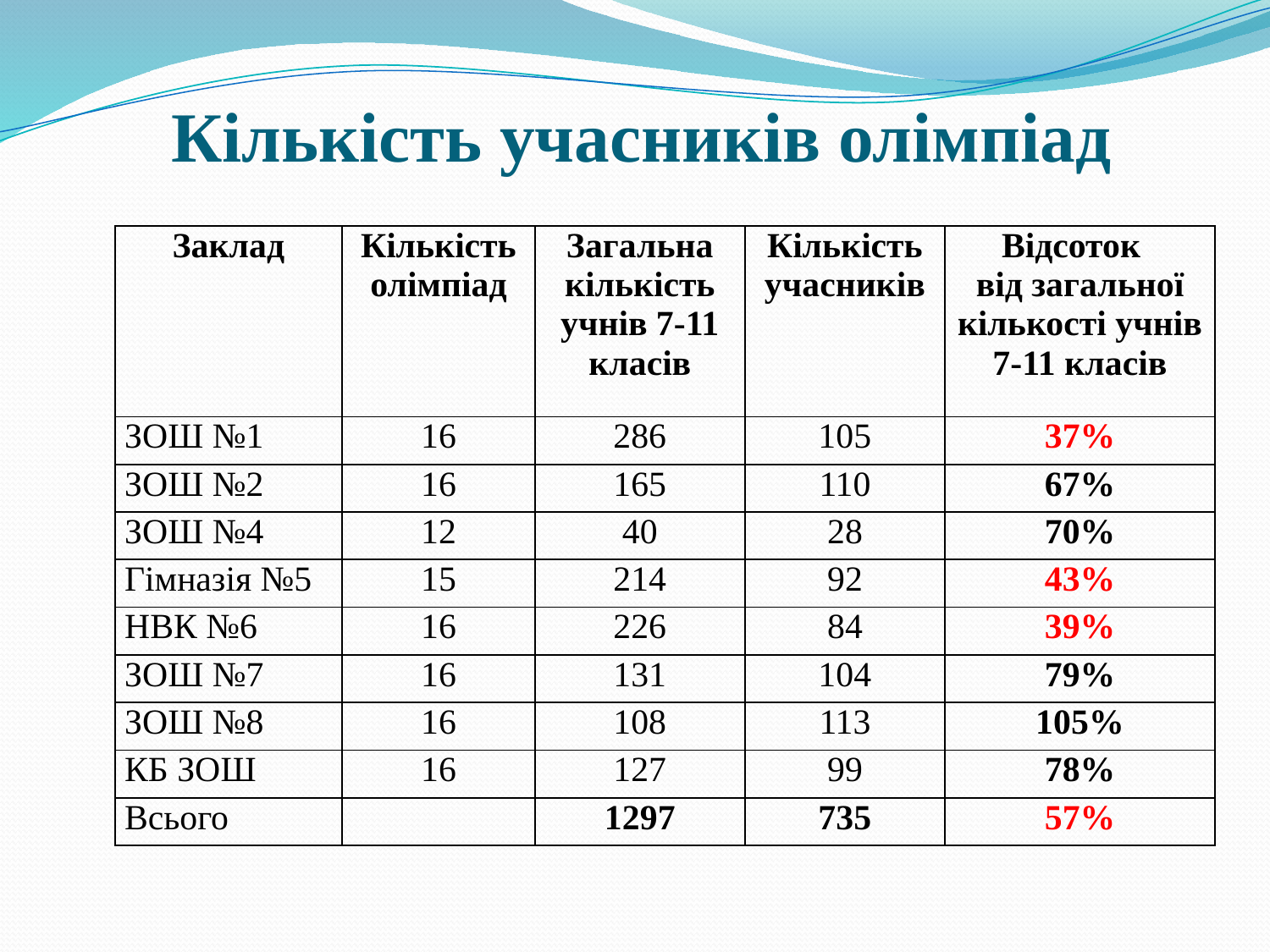

# Кількість учасників олімпіад
| Заклад | Кількість олімпіад | Загальна кількість учнів 7-11 класів | Кількість учасників | Відсоток від загальної кількості учнів 7-11 класів |
| --- | --- | --- | --- | --- |
| ЗОШ №1 | 16 | 286 | 105 | 37% |
| ЗОШ №2 | 16 | 165 | 110 | 67% |
| ЗОШ №4 | 12 | 40 | 28 | 70% |
| Гімназія №5 | 15 | 214 | 92 | 43% |
| НВК №6 | 16 | 226 | 84 | 39% |
| ЗОШ №7 | 16 | 131 | 104 | 79% |
| ЗОШ №8 | 16 | 108 | 113 | 105% |
| КБ ЗОШ | 16 | 127 | 99 | 78% |
| Всього |  | 1297 | 735 | 57% |